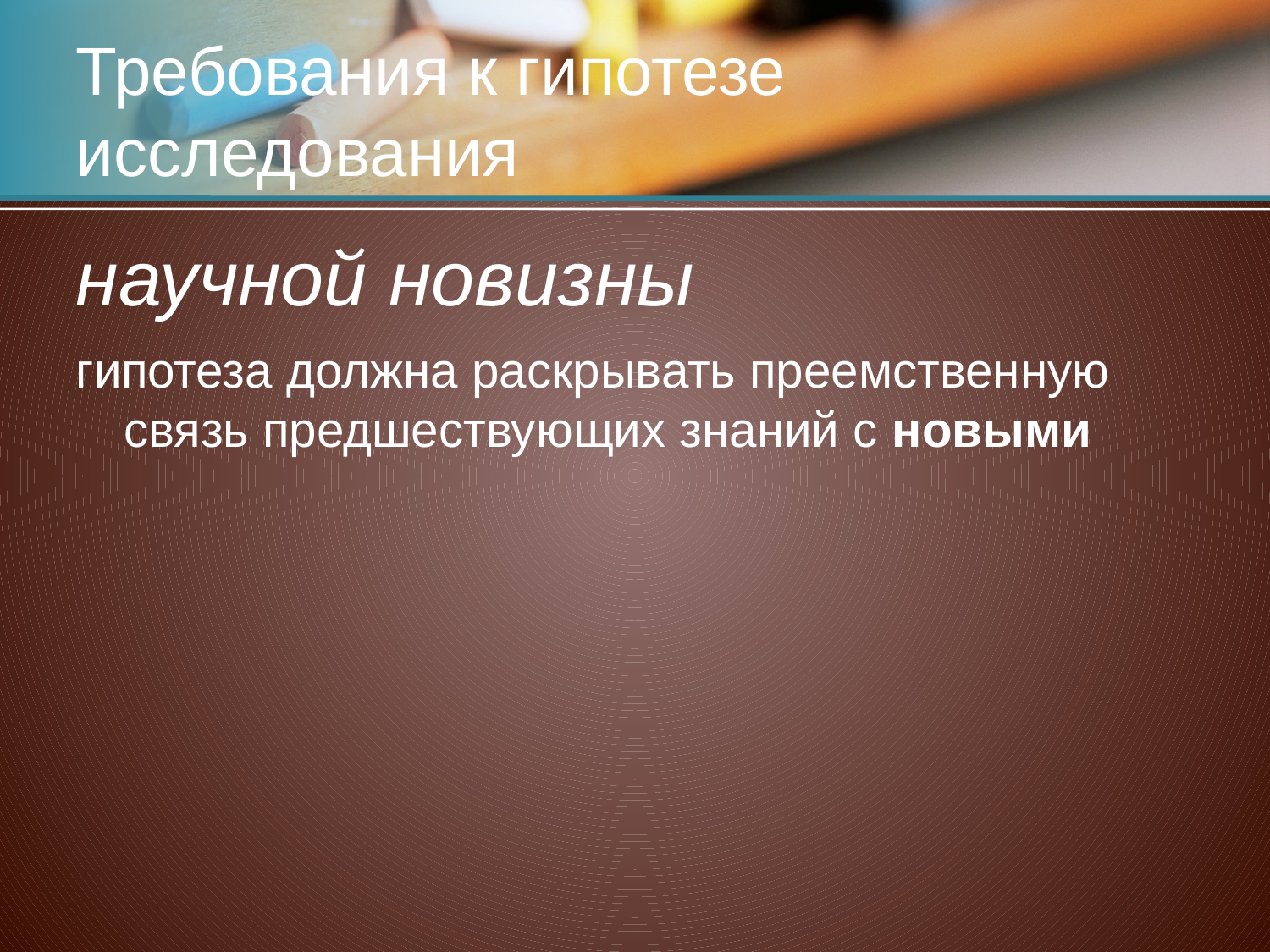

# Требования к гипотезе исследования
научной новизны
гипотеза должна раскрывать преемственную связь предшествующих знаний с новыми